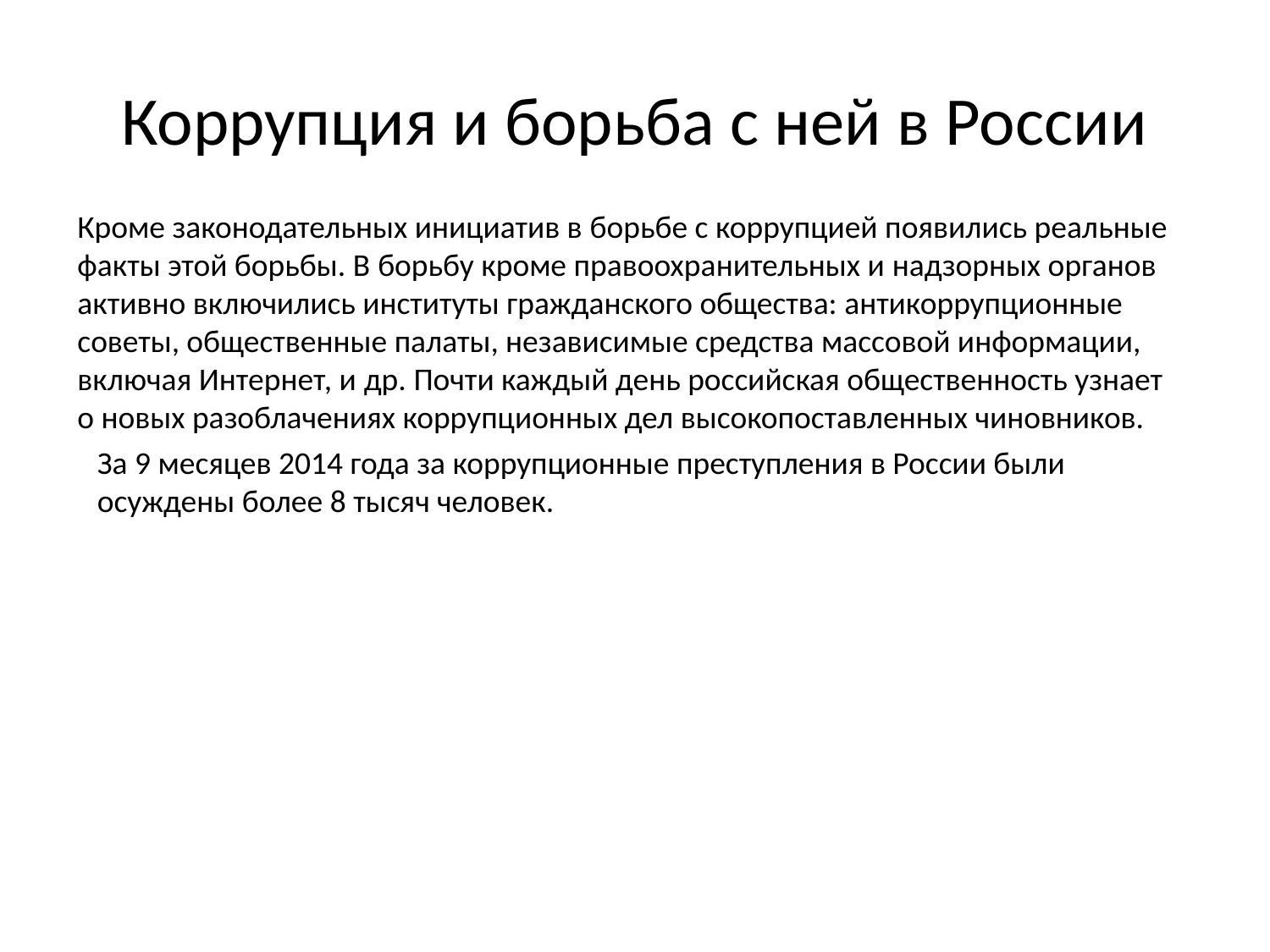

# Коррупция и борьба с ней в России
Кроме законодательных инициатив в борьбе с коррупцией появились реальные факты этой борьбы. В борьбу кроме правоохранительных и надзорных органов активно включились институты гражданского общества: антикоррупционные советы, общественные палаты, независимые средства массовой информации, включая Интернет, и др. Почти каждый день российская общественность узнает о новых разоблачениях коррупционных дел высокопоставленных чиновников.

За 9 месяцев 2014 года за коррупционные преступления в России были осуждены более 8 тысяч человек.